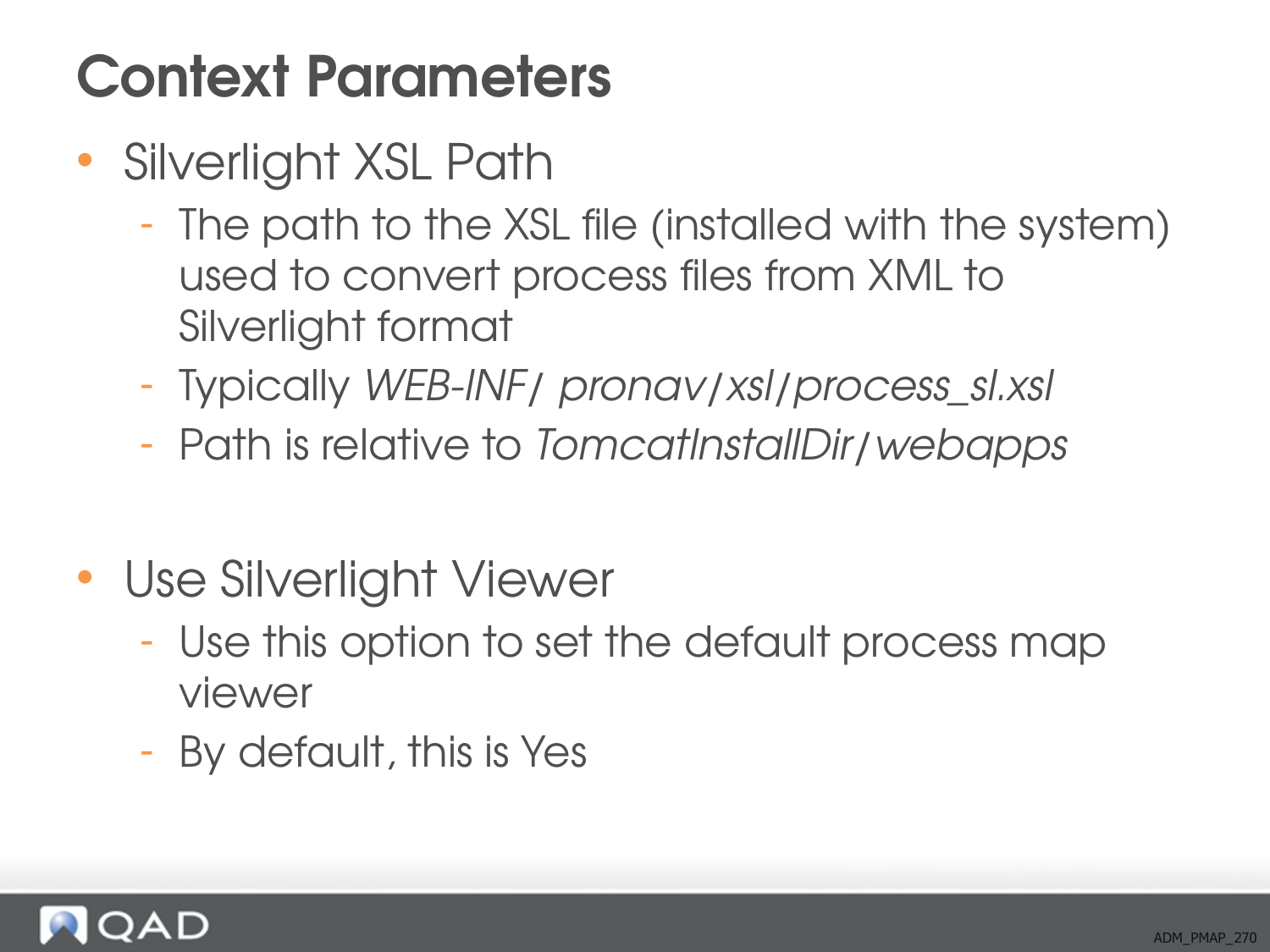

# Context Parameters
Silverlight XSL Path
The path to the XSL file (installed with the system) used to convert process files from XML to Silverlight format
Typically WEB-INF/ pronav/xsl/process_sl.xsl
Path is relative to TomcatInstallDir/webapps

Use Silverlight Viewer
Use this option to set the default process map viewer
By default, this is Yes

ADM_PMAP_270